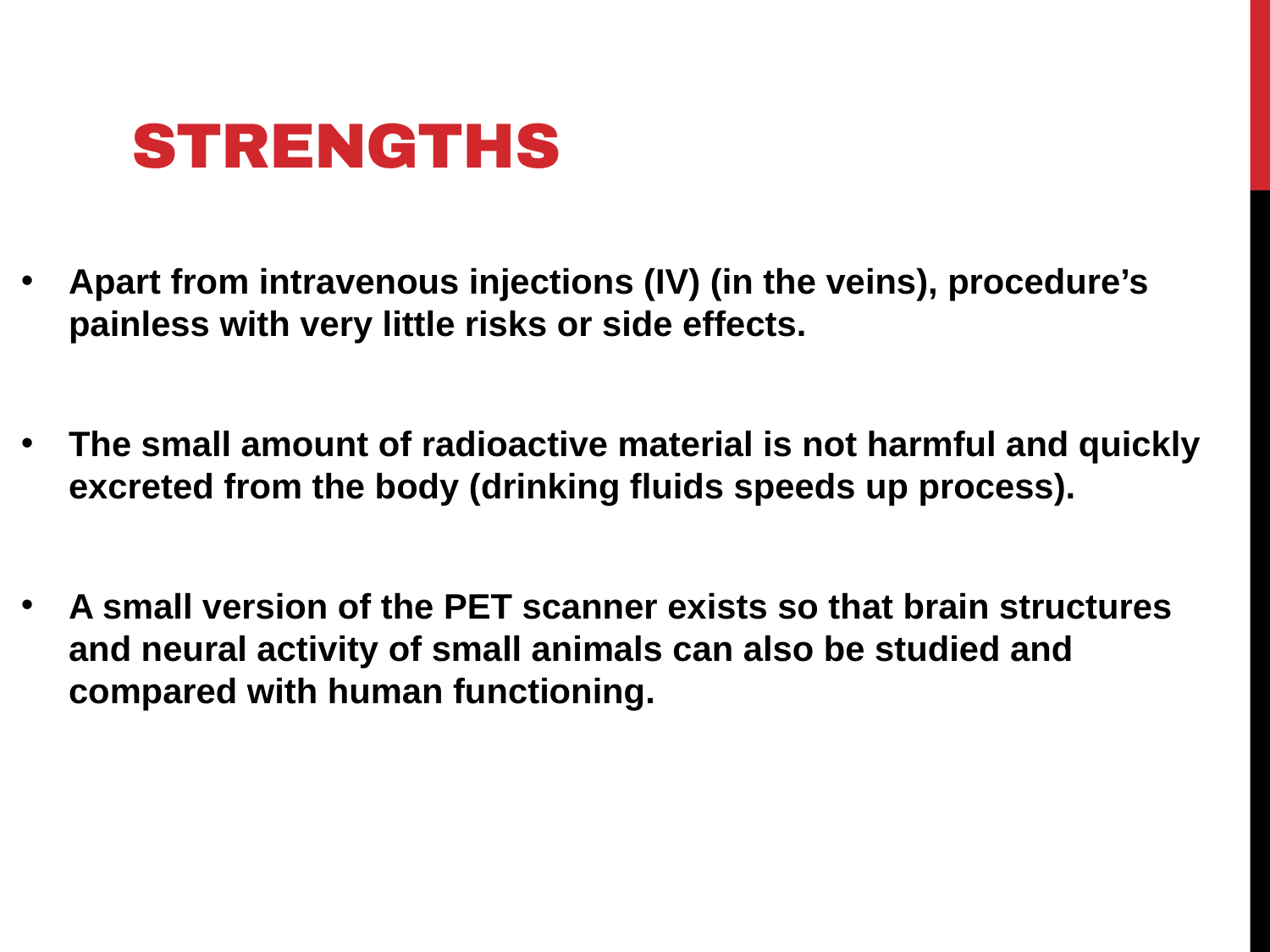

# Strengths
Apart from intravenous injections (IV) (in the veins), procedure’s painless with very little risks or side effects.

The small amount of radioactive material is not harmful and quickly excreted from the body (drinking fluids speeds up process).

A small version of the PET scanner exists so that brain structures and neural activity of small animals can also be studied and compared with human functioning.